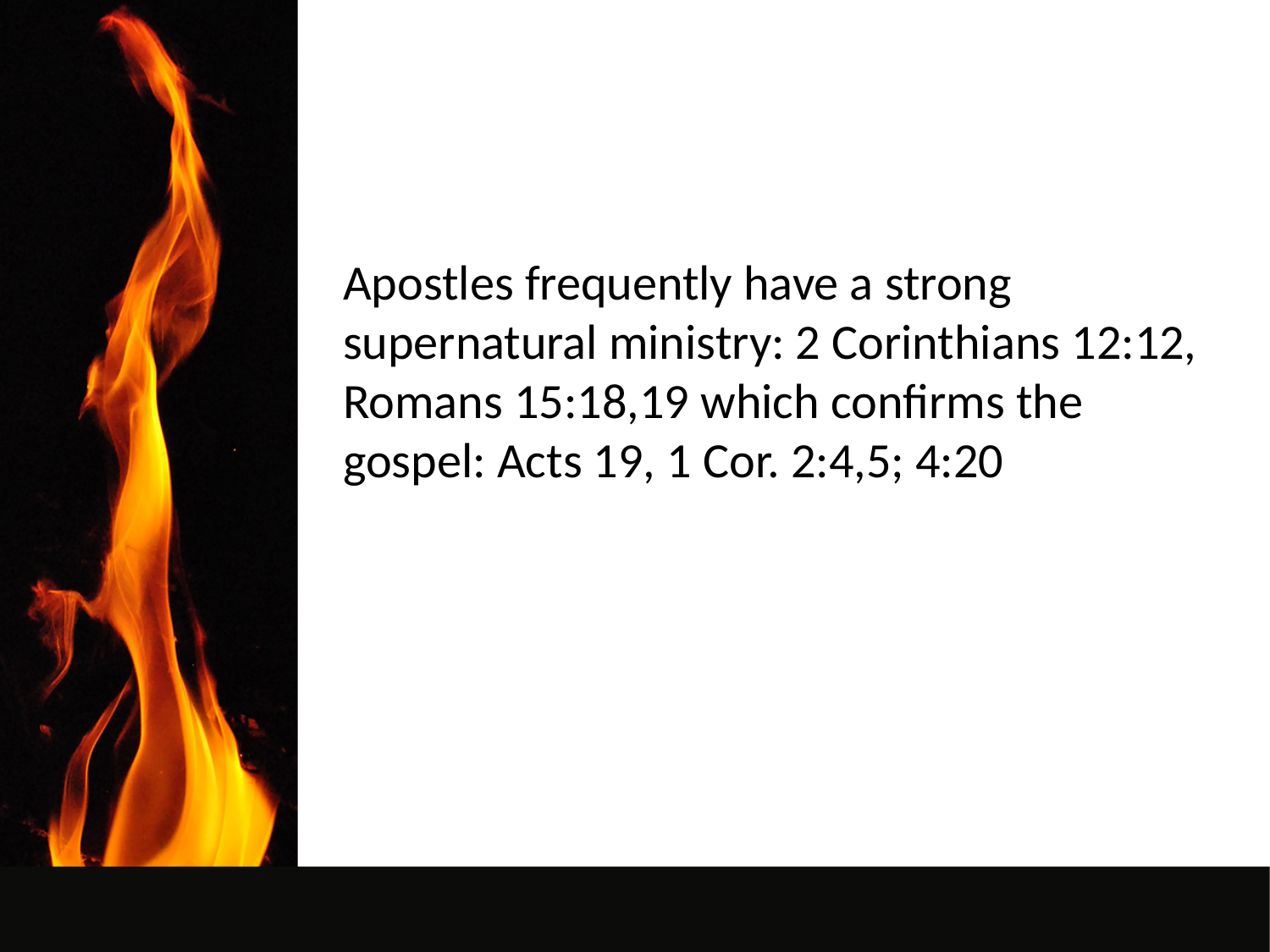

Apostles frequently have a strong supernatural ministry: 2 Corinthians 12:12, Romans 15:18,19 which confirms the gospel: Acts 19, 1 Cor. 2:4,5; 4:20